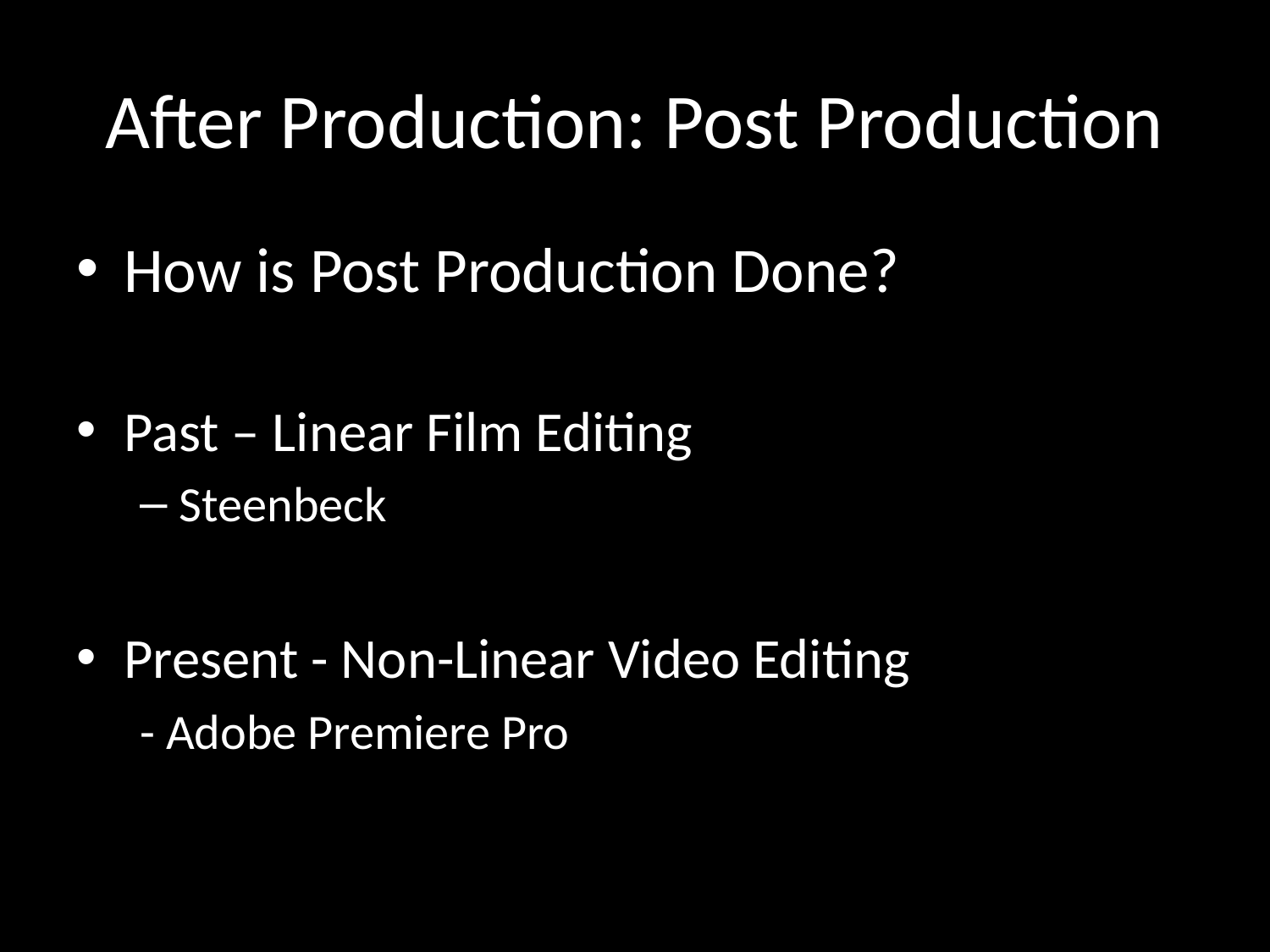

# After Production: Post Production
How is Post Production Done?

Past – Linear Film Editing
Steenbeck

Present - Non-Linear Video Editing
- Adobe Premiere Pro